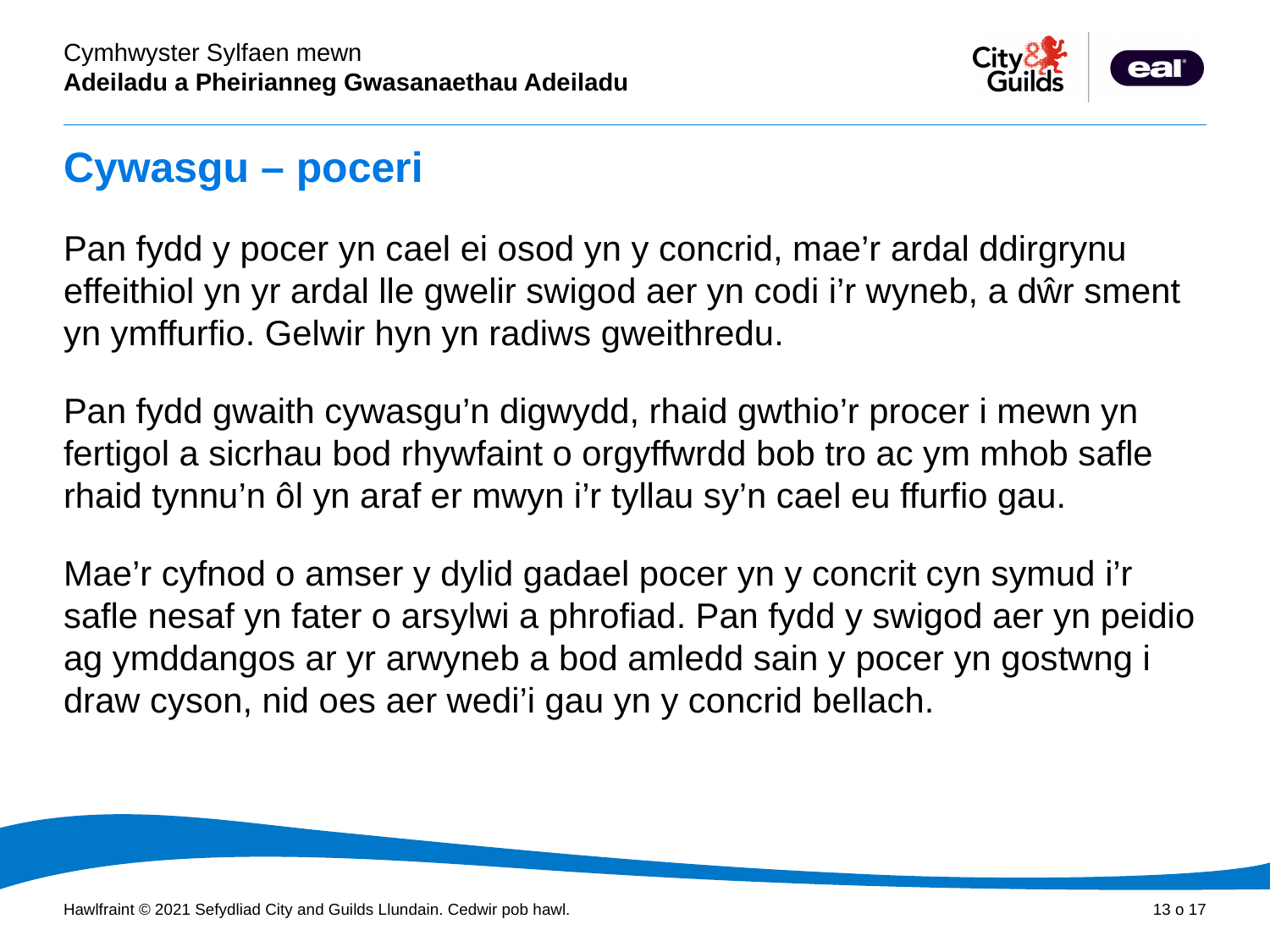

# Cywasgu – poceri
Pan fydd y pocer yn cael ei osod yn y concrid, mae’r ardal ddirgrynu effeithiol yn yr ardal lle gwelir swigod aer yn codi i’r wyneb, a dŵr sment yn ymffurfio. Gelwir hyn yn radiws gweithredu.
Pan fydd gwaith cywasgu’n digwydd, rhaid gwthio’r procer i mewn yn fertigol a sicrhau bod rhywfaint o orgyffwrdd bob tro ac ym mhob safle rhaid tynnu’n ôl yn araf er mwyn i’r tyllau sy’n cael eu ffurfio gau.
Mae’r cyfnod o amser y dylid gadael pocer yn y concrit cyn symud i’r safle nesaf yn fater o arsylwi a phrofiad. Pan fydd y swigod aer yn peidio ag ymddangos ar yr arwyneb a bod amledd sain y pocer yn gostwng i draw cyson, nid oes aer wedi’i gau yn y concrid bellach.